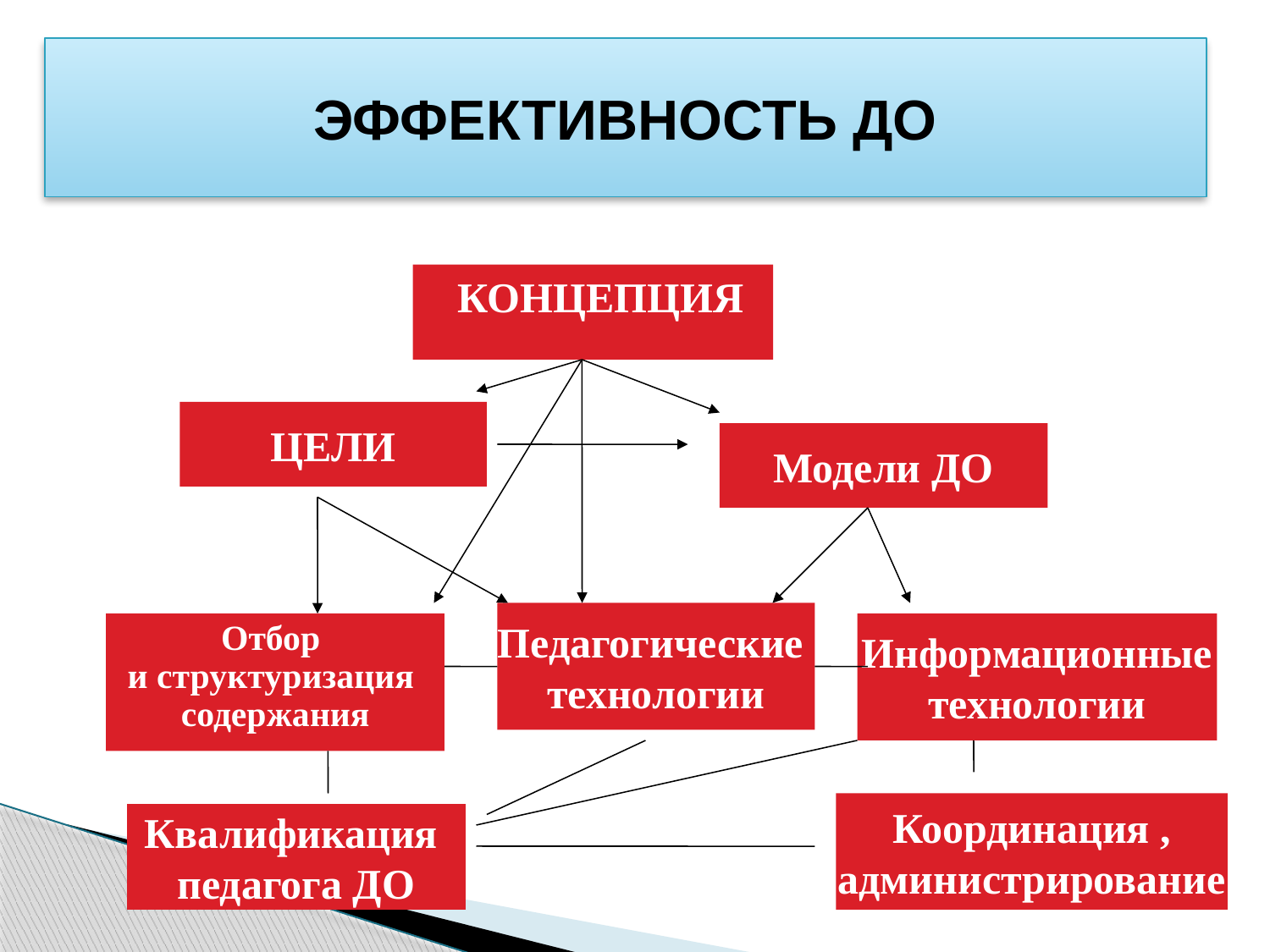

# ЭФФЕКТИВНОСТЬ ДО
КОНЦЕПЦИЯ

ЦЕЛИ
Модели ДО

Педагогические
технологии

Отбор
и структуризация
содержания

Информационные
технологии

Координация ,
администрирование
Квалификация
педагога ДО